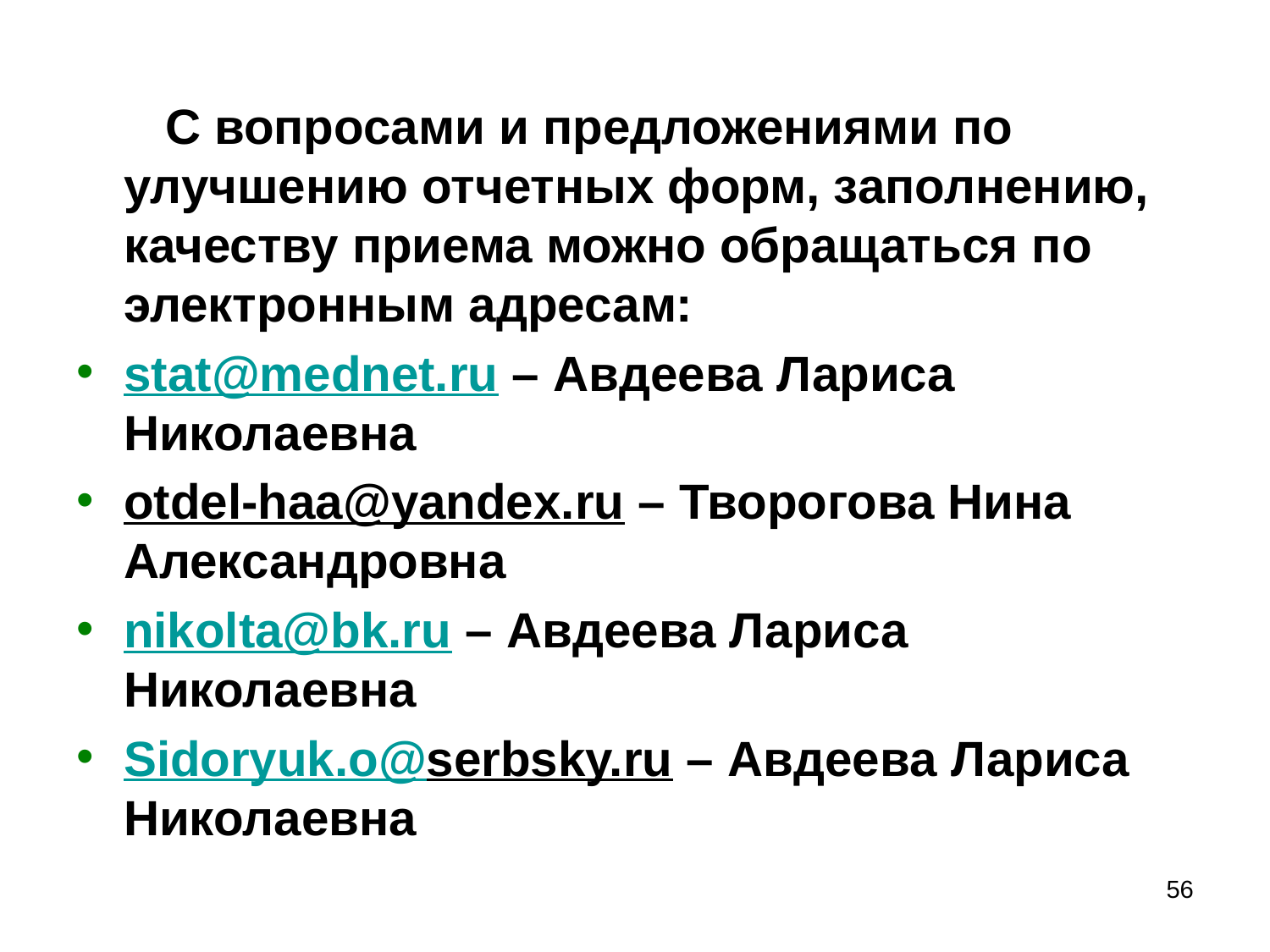

С вопросами и предложениями по улучшению отчетных форм, заполнению, качеству приема можно обращаться по электронным адресам:
stat@mednet.ru – Авдеева Лариса Николаевна
otdel-haa@yandex.ru – Творогова Нина Александровна
nikolta@bk.ru – Авдеева Лариса Николаевна
Sidoryuk.o@serbsky.ru – Авдеева Лариса Николаевна

56